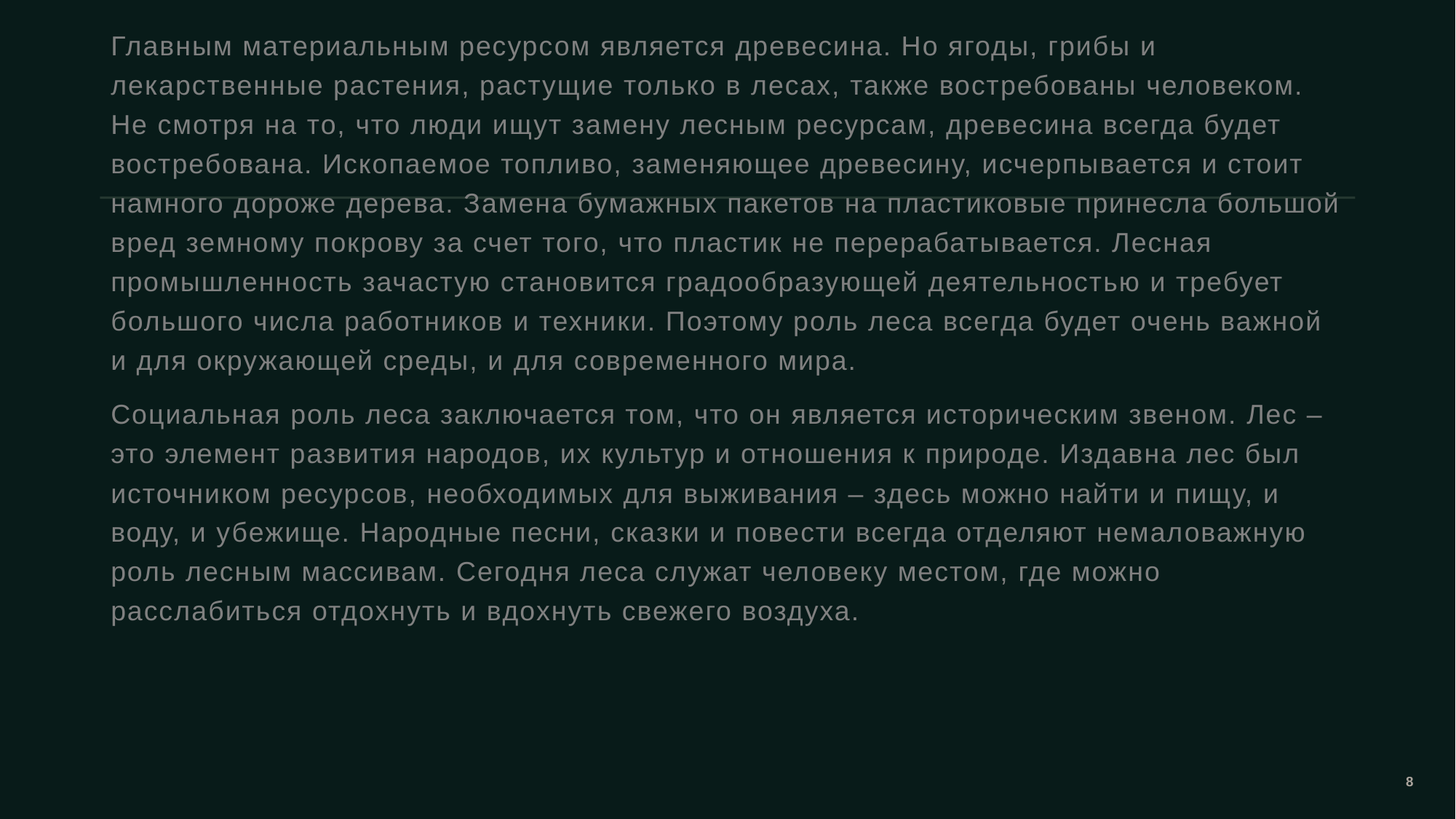

Главным материальным ресурсом является древесина. Но ягоды, грибы и лекарственные растения, растущие только в лесах, также востребованы человеком. Не смотря на то, что люди ищут замену лесным ресурсам, древесина всегда будет востребована. Ископаемое топливо, заменяющее древесину, исчерпывается и стоит намного дороже дерева. Замена бумажных пакетов на пластиковые принесла большой вред земному покрову за счет того, что пластик не перерабатывается. Лесная промышленность зачастую становится градообразующей деятельностью и требует большого числа работников и техники. Поэтому роль леса всегда будет очень важной и для окружающей среды, и для современного мира.
Социальная роль леса заключается том, что он является историческим звеном. Лес – это элемент развития народов, их культур и отношения к природе. Издавна лес был источником ресурсов, необходимых для выживания – здесь можно найти и пищу, и воду, и убежище. Народные песни, сказки и повести всегда отделяют немаловажную роль лесным массивам. Сегодня леса служат человеку местом, где можно расслабиться отдохнуть и вдохнуть свежего воздуха.
#

8